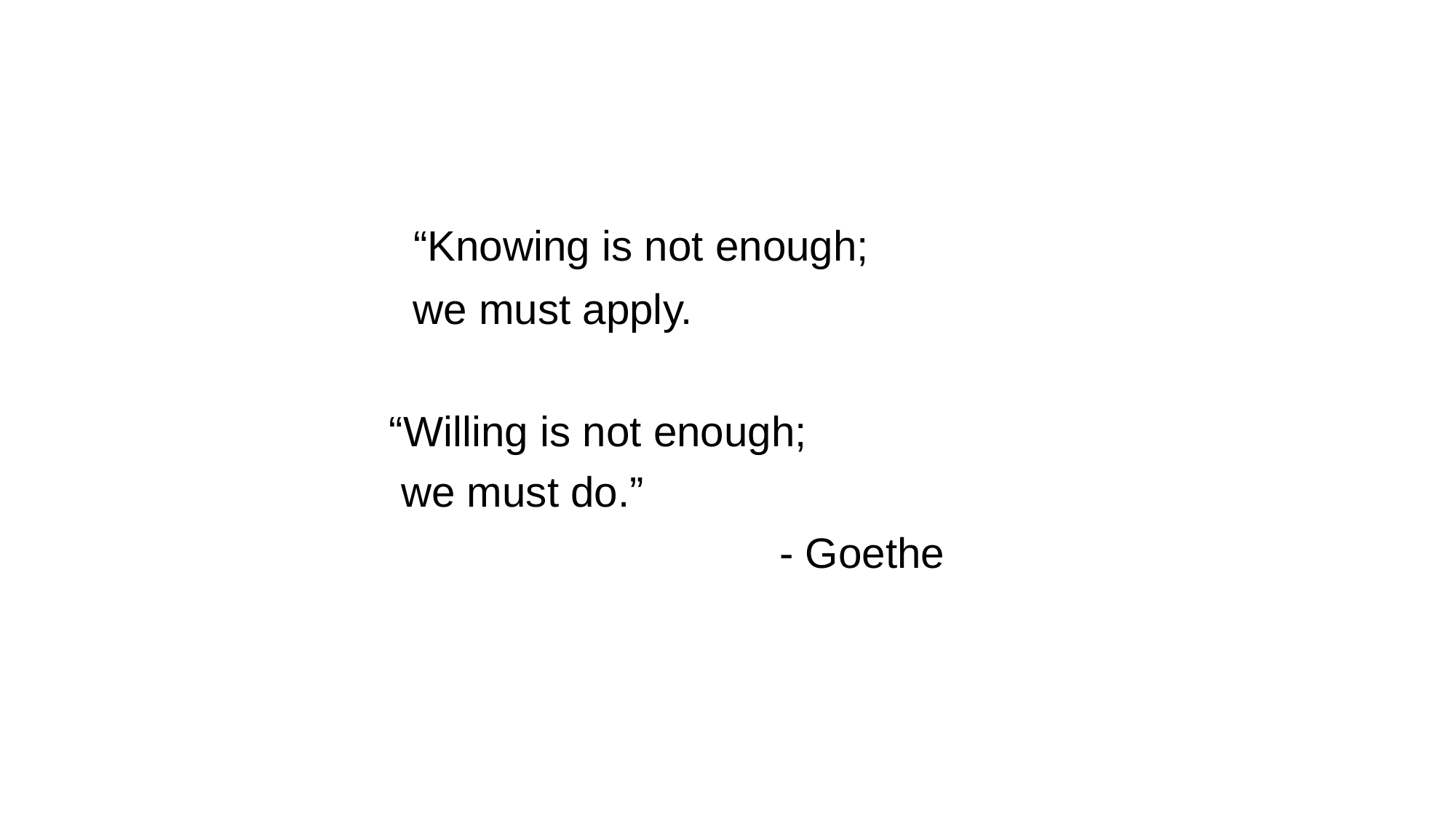

“Knowing is not enough;
              we must apply.

            “Willing is not enough;
             we must do.”
                                             - Goethe